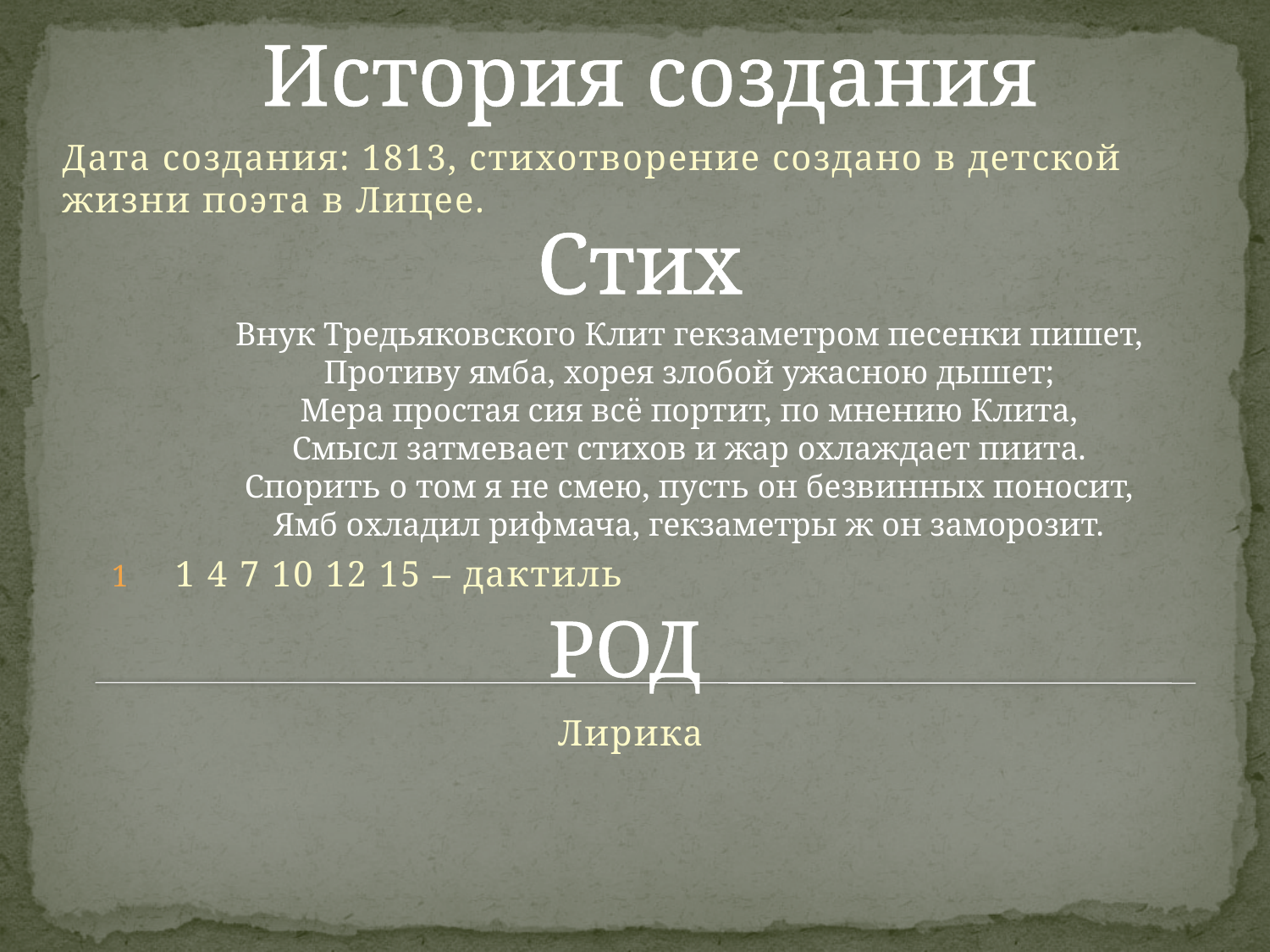

# История создания

Дата создания: 1813, стихотворение создано в детской жизни поэта в Лицее.

Стих

Внук Тредьяковского Клит гекзаметром песенки пишет,
Противу ямба, хорея злобой ужасною дышет;
Мера простая сия всё портит, по мнению Клита,
Смысл затмевает стихов и жар охлаждает пиита.
Спорить о том я не смею, пусть он безвинных поносит,
Ямб охладил рифмача, гекзаметры ж он заморозит.
1 4 7 10 12 15 – дактиль

РОД
Лирика